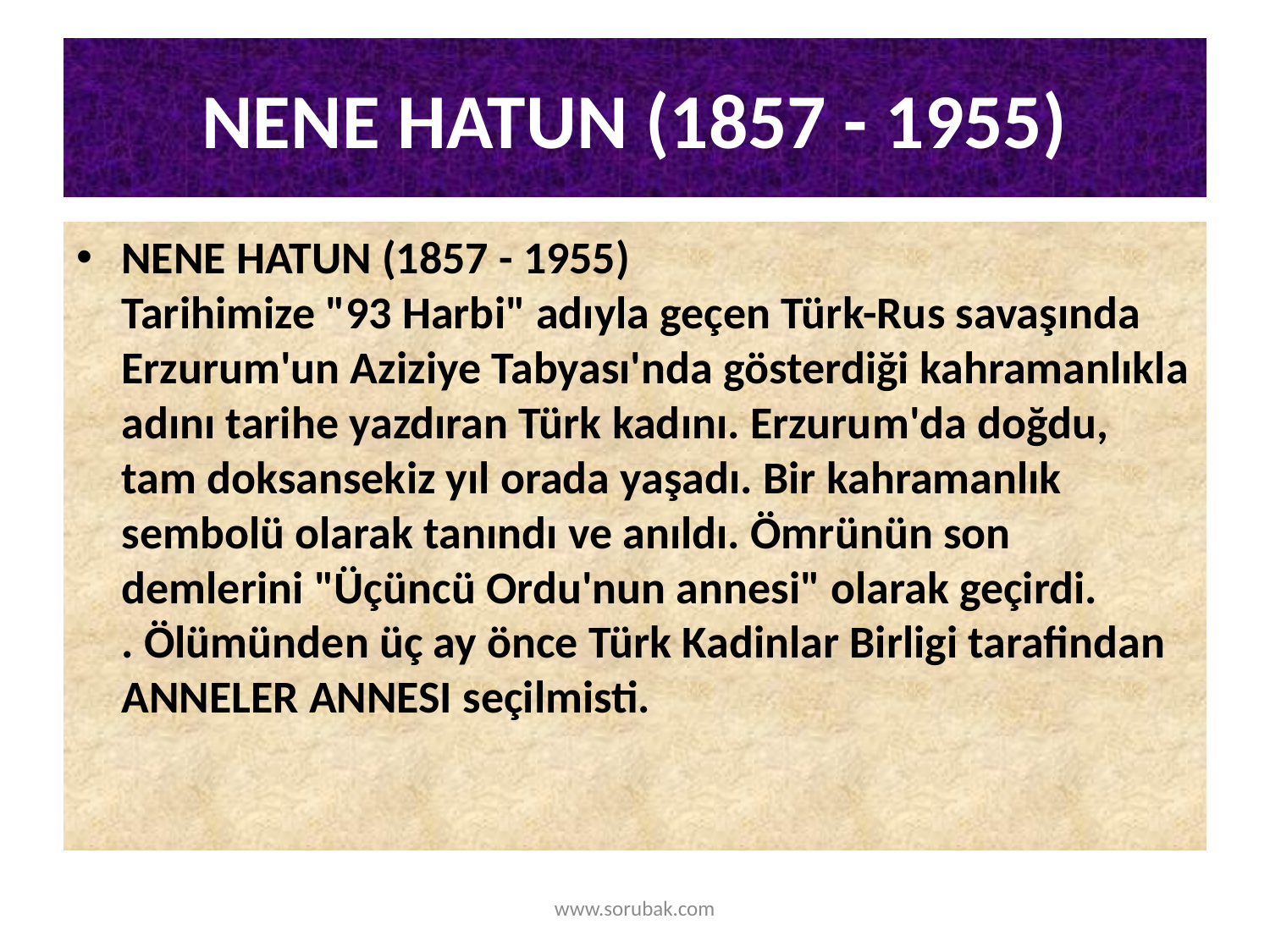

# NENE HATUN (1857 - 1955)
NENE HATUN (1857 - 1955)
Tarihimize "93 Harbi" adıyla geçen Türk-Rus savaşında Erzurum'un Aziziye Tabyası'nda gösterdiği kahramanlıkla adını tarihe yazdıran Türk kadını. Erzurum'da doğdu, tam doksansekiz yıl orada yaşadı. Bir kahramanlık sembolü olarak tanındı ve anıldı. Ömrünün son demlerini "Üçüncü Ordu'nun annesi" olarak geçirdi.
. Ölümünden üç ay önce Türk Kadinlar Birligi tarafindan ANNELER ANNESI seçilmisti.
www.sorubak.com